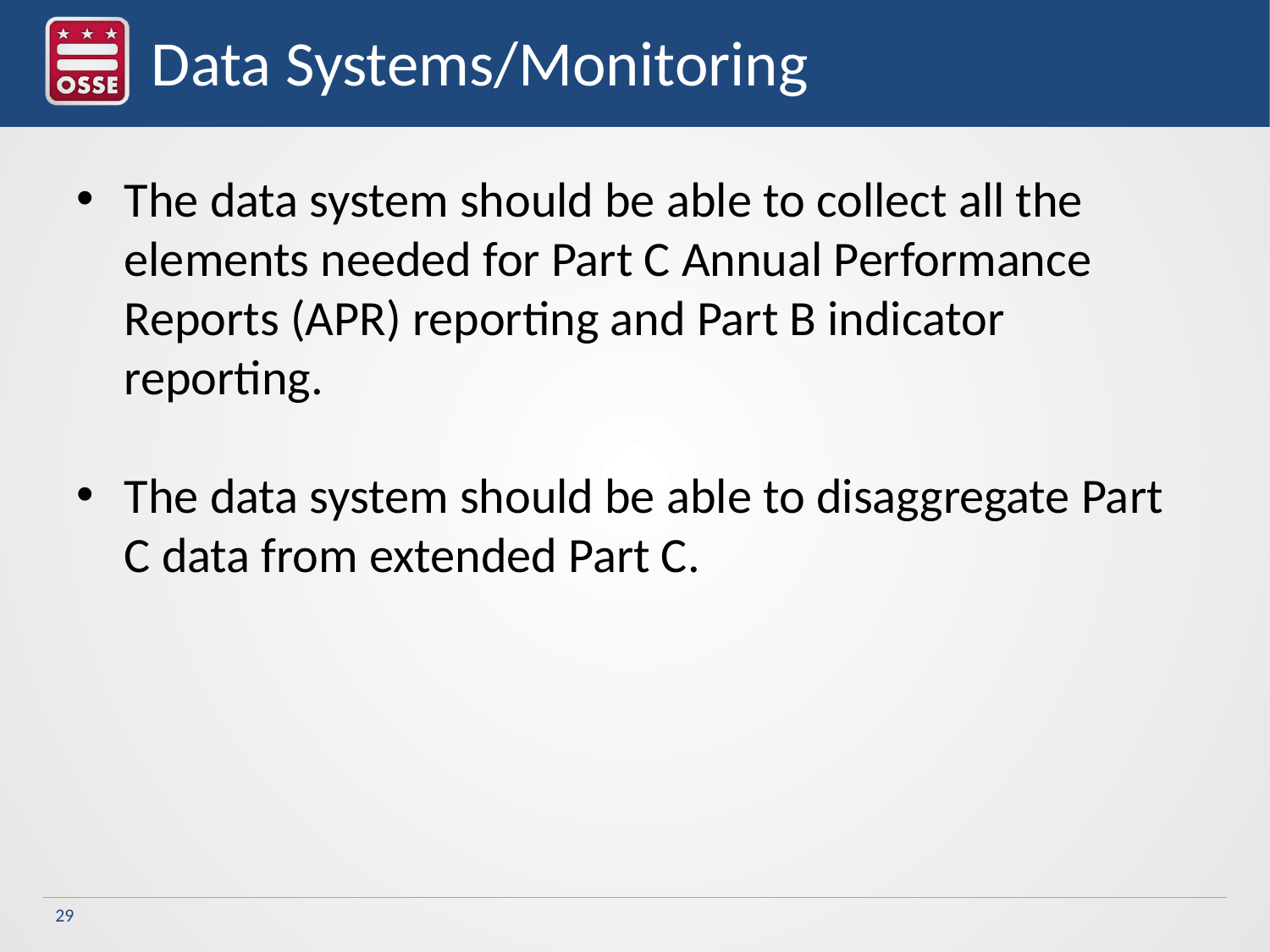

# Data Systems/Monitoring
The data system should be able to collect all the elements needed for Part C Annual Performance Reports (APR) reporting and Part B indicator reporting.

The data system should be able to disaggregate Part C data from extended Part C.
29